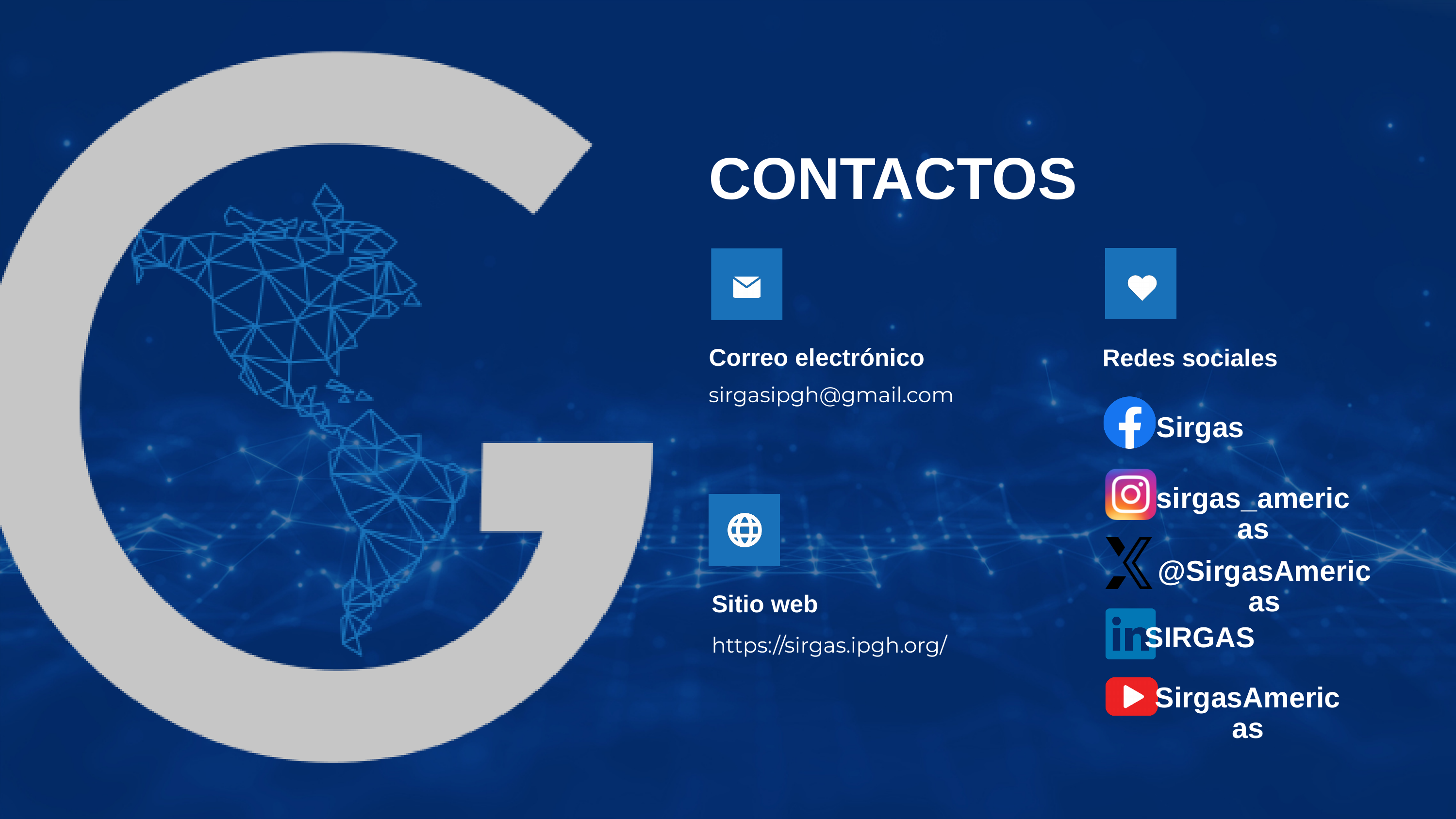

CONTACTOS

Correo electrónico
Redes sociales
sirgasipgh@gmail.com

Sirgas

sirgas_americas

@SirgasAmericas
Sitio web

SIRGAS
https://sirgas.ipgh.org/

SirgasAmericas